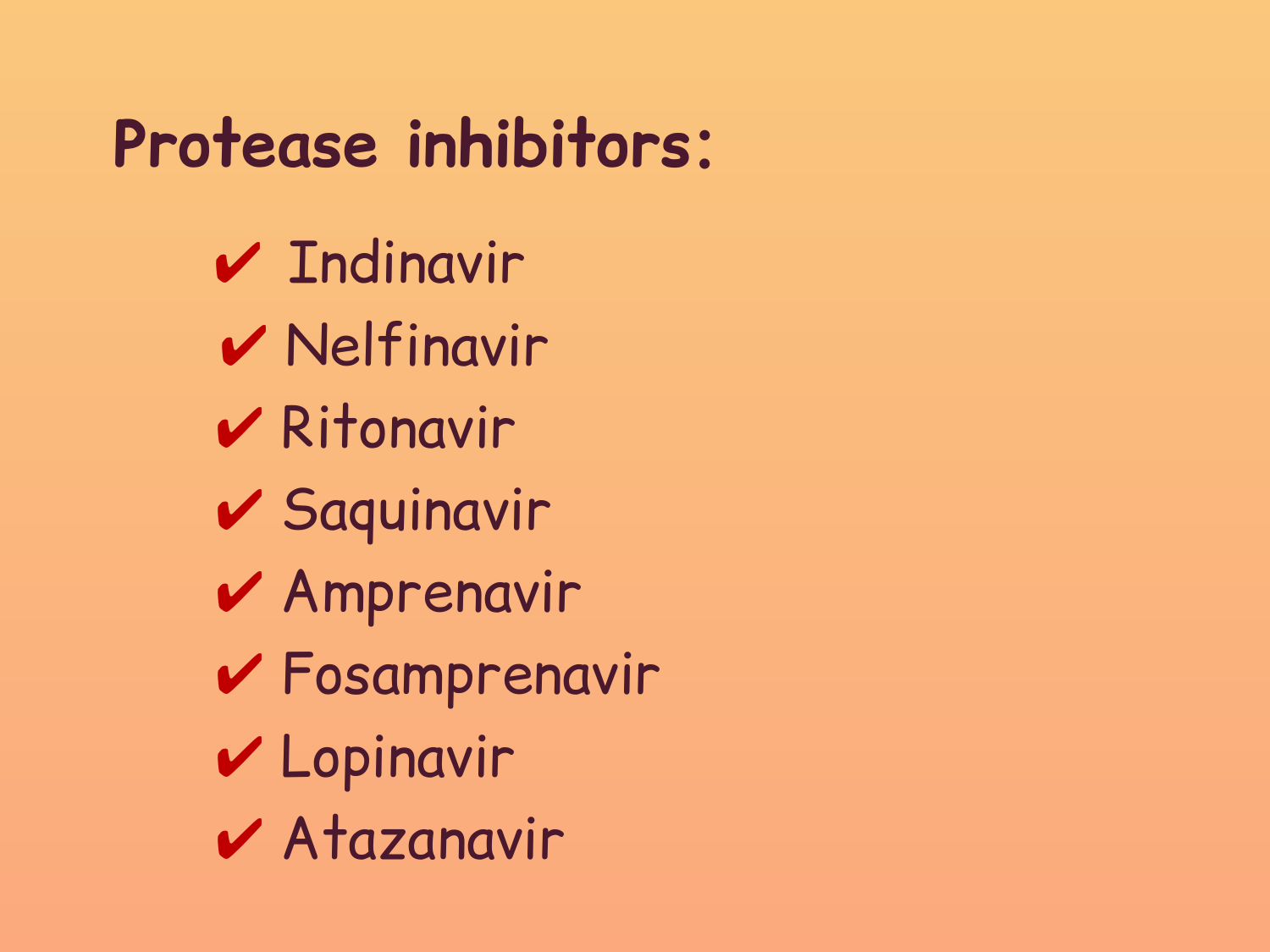

Protease inhibitors:

 ✔  Indinavir
 ✔ Nelfinavir
 ✔ Ritonavir
 ✔ Saquinavir
 ✔ Amprenavir
 ✔ Fosamprenavir
 ✔ Lopinavir
 ✔ Atazanavir

#